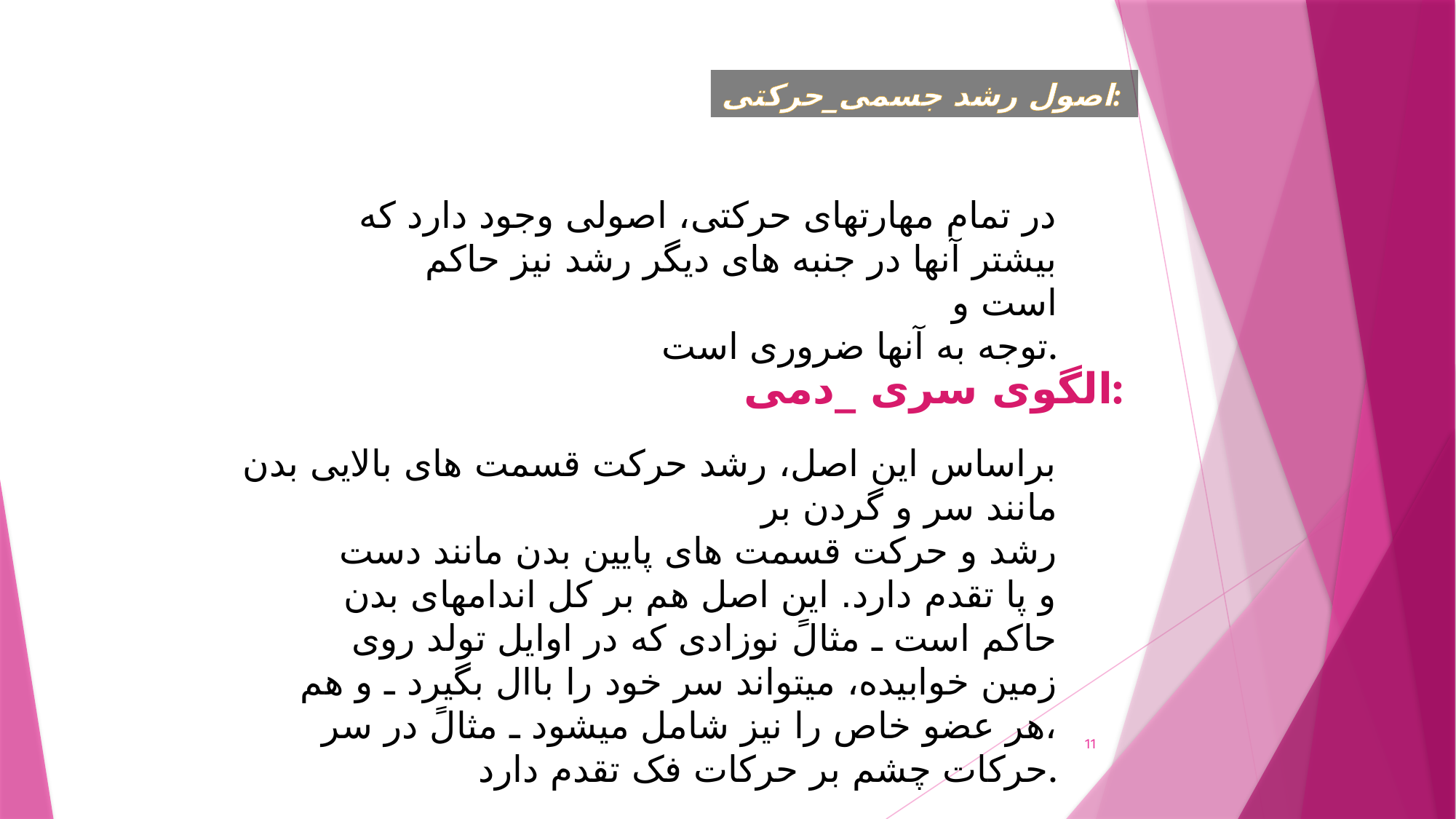

اصول رشد جسمی_حرکتی:
در تمام مهارتهای حرکتی، اصولی وجود دارد که
بیشتر آنها در جنبه های دیگر رشد نیز حاکم است و
توجه به آنها ضروری است.
الگوی سری _دمی:
براساس این اصل، رشد حرکت قسمت های بالایی بدن مانند سر و گردن بر
رشد و حرکت قسمت های پایین بدن مانند دست
و پا تقدم دارد. این اصل هم بر کل اندامهای بدن
حاکم است ـ مثالً نوزادی که در اوایل تولد روی
زمین خوابیده، میتواند سر خود را باال بگیرد ـ و هم
هر عضو خاص را نیز شامل میشود ـ مثالً در سر،
حرکات چشم بر حرکات فک تقدم دارد.
11